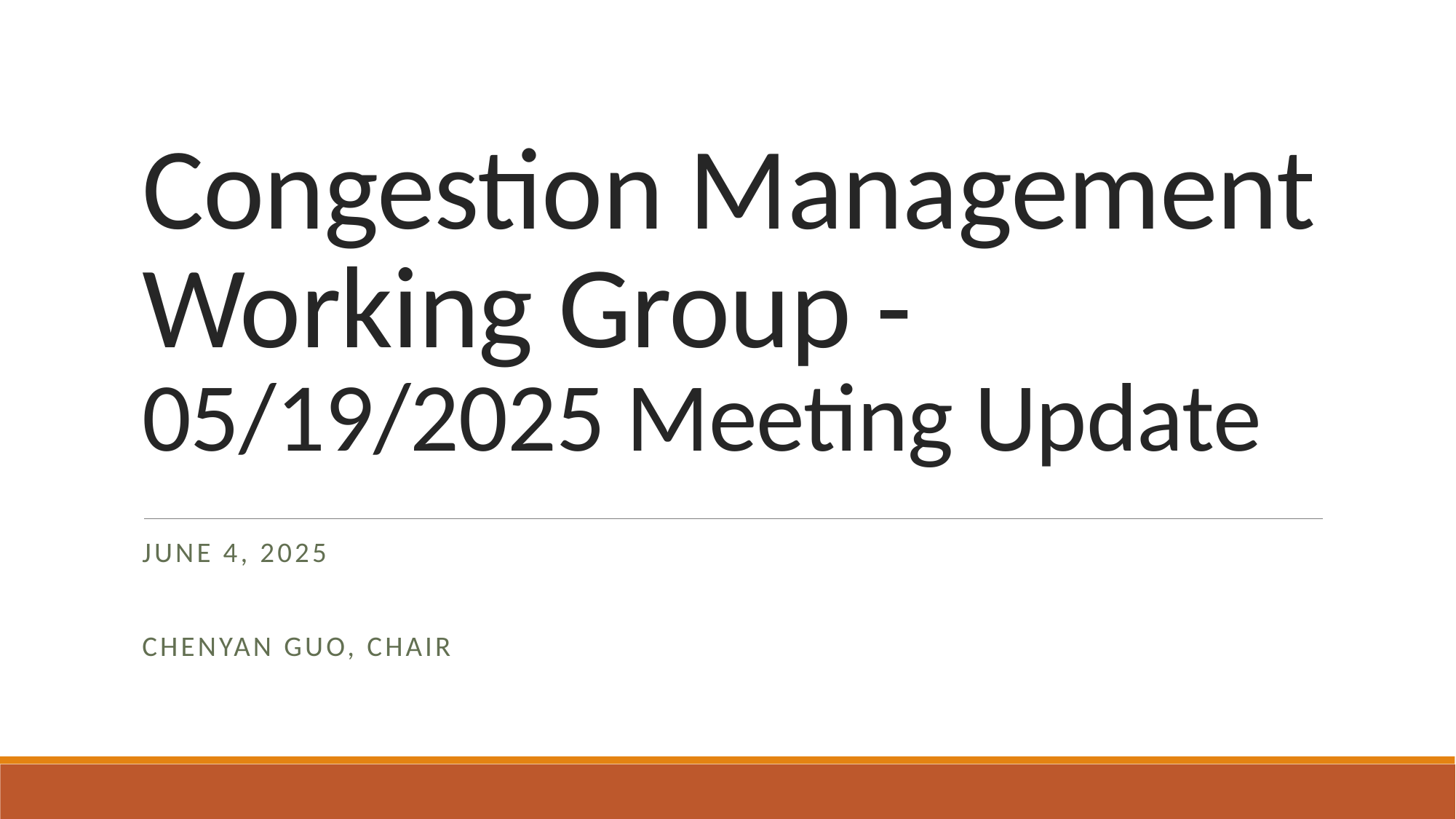

# Congestion Management Working Group - 05/19/2025 Meeting Update
June 4, 2025

Chenyan Guo, chair